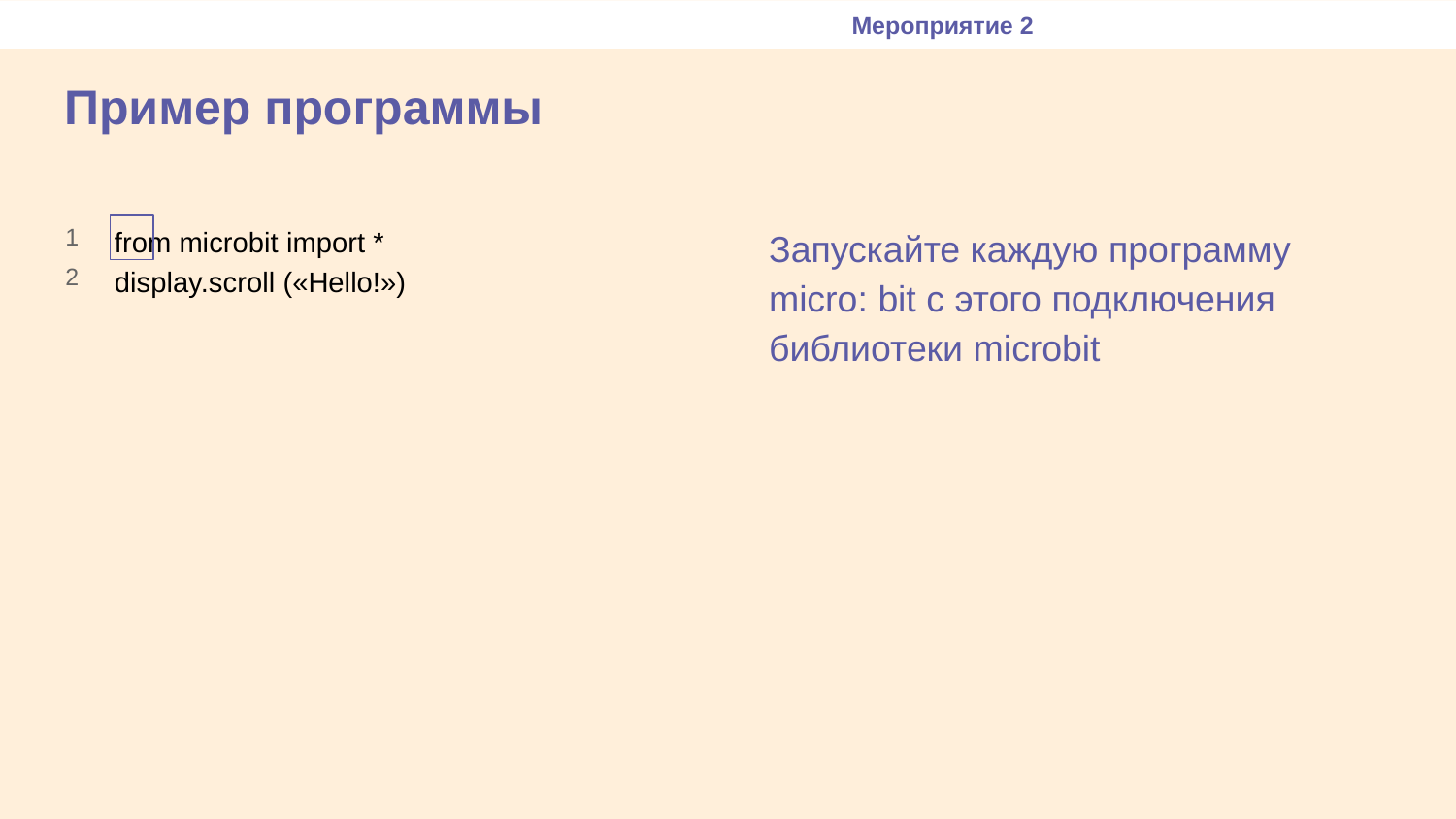

Мероприятие 2
Пример программы
from microbit import *
display.scroll («Hello!»)

Запускайте каждую программу micro: bit с этого подключения библиотеки microbit
1
2